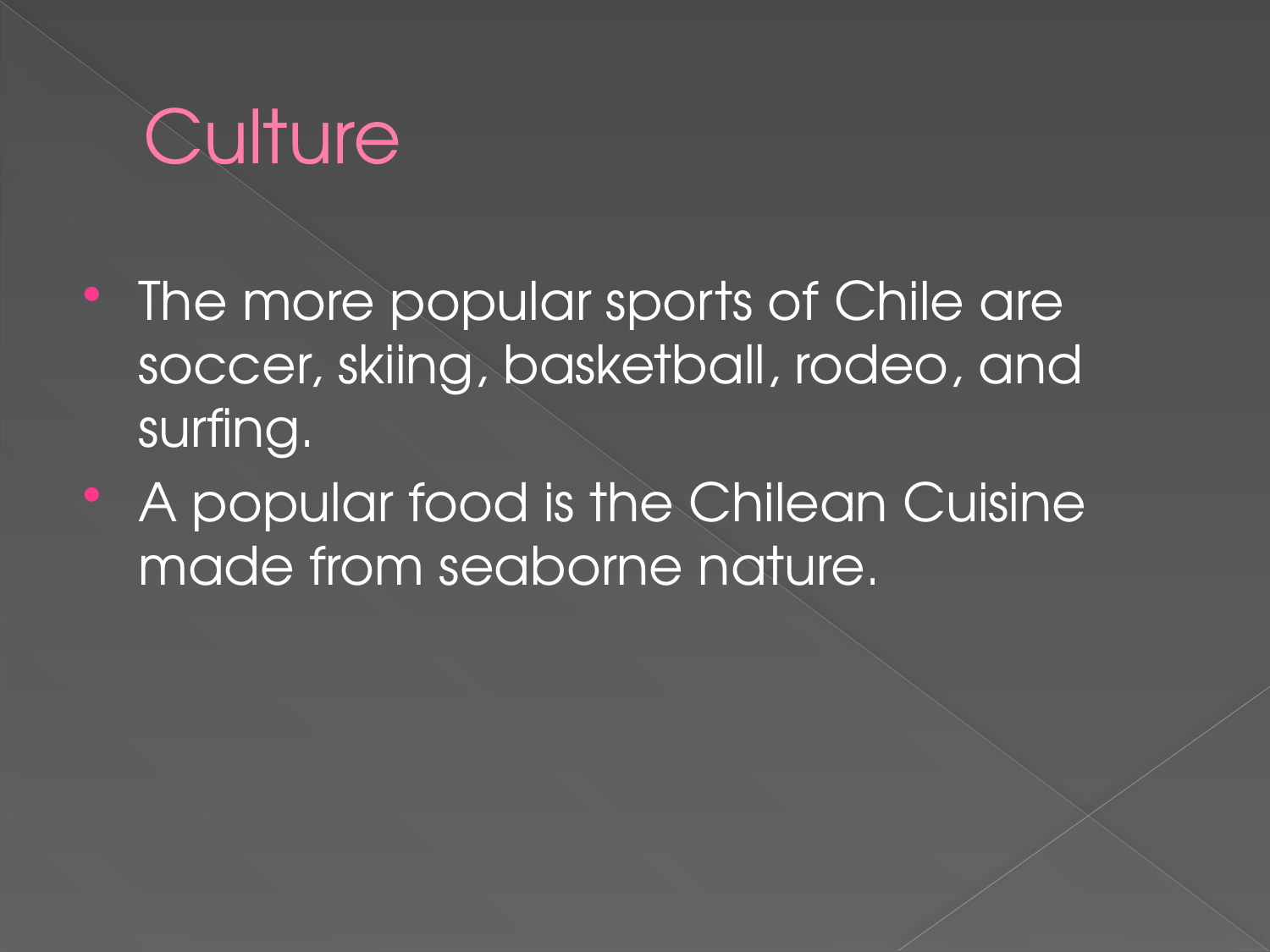

# Culture
The more popular sports of Chile are soccer, skiing, basketball, rodeo, and surfing.
A popular food is the Chilean Cuisine made from seaborne nature.